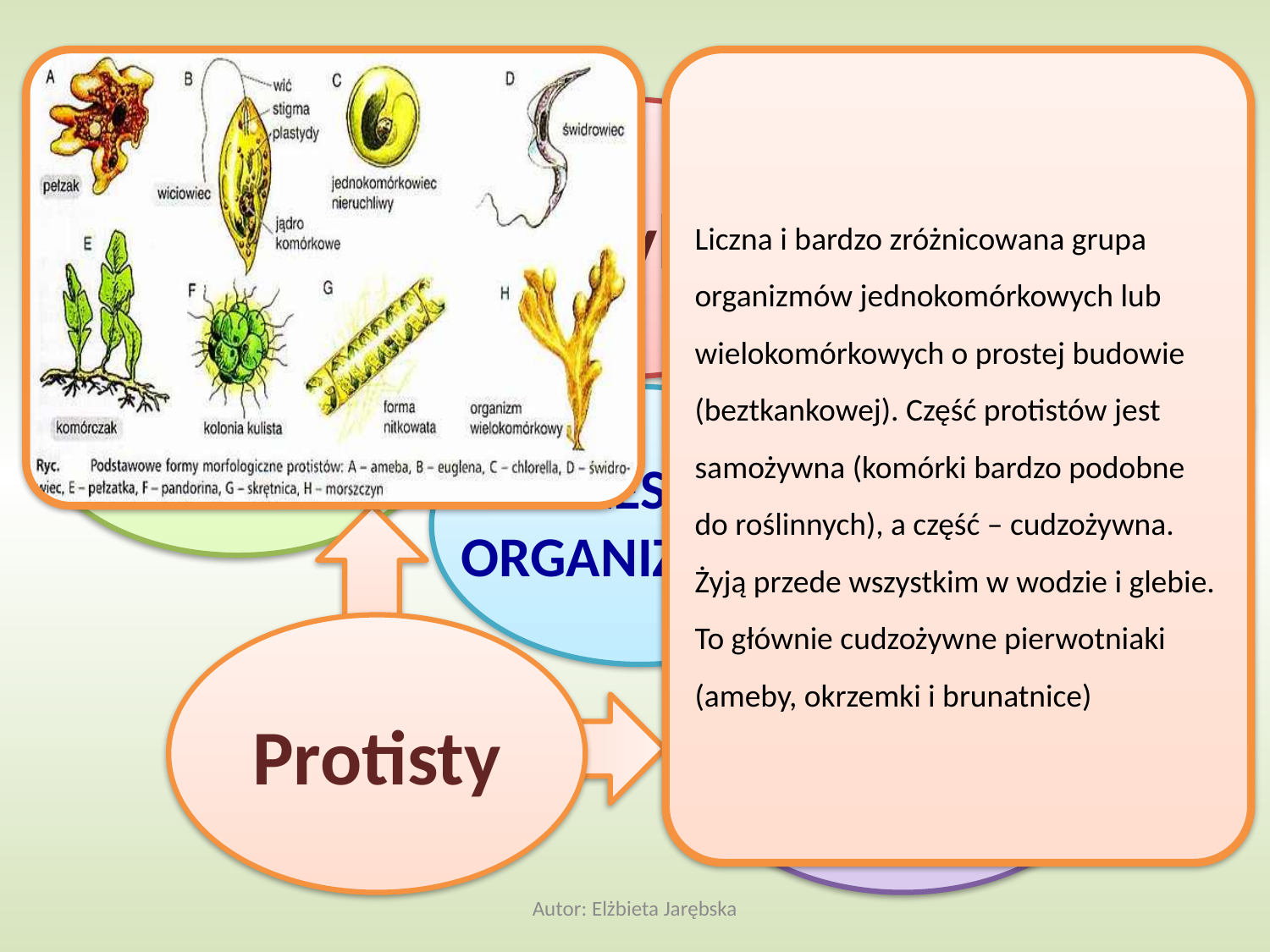

Liczna i bardzo zróżnicowana grupa organizmów jednokomórkowych lub wielokomórkowych o prostej budowie (beztkankowej). Część protistów jest samożywna (komórki bardzo podobne do roślinnych), a część – cudzożywna. Żyją przede wszystkim w wodzie i glebie. To głównie cudzożywne pierwotniaki (ameby, okrzemki i brunatnice)
Grzyby
Rośliny

Zwierzęta

KRÓLESTWA
ORGANIZMÓW

Protisty
Bakterie

Autor: Elżbieta Jarębska